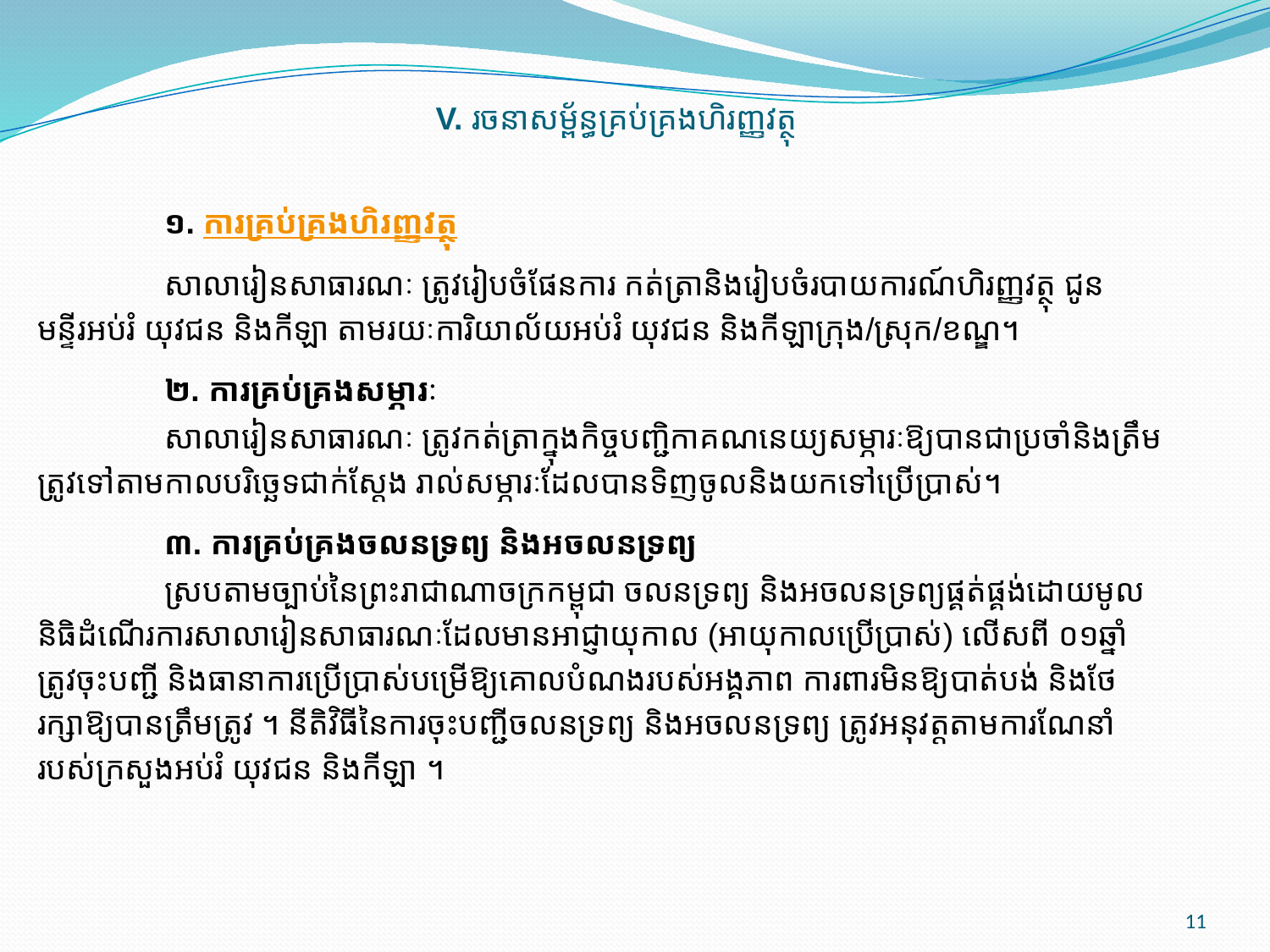

# V. រចនាសម្ព័ន្ធគ្រប់គ្រងហិរញ្ញវត្ថុ
	១. ការគ្រប់គ្រងហិរញ្ញវត្ថុ

	សាលារៀនសាធារណៈ ត្រូវរៀបចំផែនការ កត់ត្រានិងរៀបចំរបាយការណ៍ហិរញ្ញវត្ថុ ជូន
មន្ទីរអប់រំ យុវជន និងកីឡា តាមរយៈការិយាល័យអប់រំ យុវជន និងកីឡាក្រុង/ស្រុក/ខណ្ឌ។
	២. ការគ្រប់គ្រងសម្ភារៈ
	សាលារៀនសាធារណៈ ត្រូវកត់ត្រាក្នុងកិច្ចបញ្ជិកាគណនេយ្យសម្ភារៈឱ្យបានជាប្រចាំនិងត្រឹម
ត្រូវទៅតាមកាលបរិច្ឆេទជាក់ស្តែង រាល់សម្ភារៈដែលបានទិញចូលនិងយកទៅប្រើប្រាស់។
	៣. ការគ្រប់គ្រងចលនទ្រព្យ និងអចលនទ្រព្យ
	ស្របតាមច្បាប់នៃព្រះរាជាណាចក្រកម្ពុជា ចលនទ្រព្យ និងអចលនទ្រព្យផ្គត់​ផ្គង់ដោយមូល
និធិដំណើរការសាលារៀនសាធារណៈដែលមានអាជ្ញាយុកាល (អាយុកាលប្រើ​ប្រាស់) លើ​សពី ០១ឆ្នាំ
ត្រូវចុះបញ្ជី ​និងធានា​ការប្រើ​ប្រាស់បម្រើឱ្យគោលបំណងរបស់​អង្គភាព ការពារ​មិនឱ្យបាត់បង់ និងថែ
រក្សាឱ្យបានត្រឹមត្រូវ ។ នីតិវិធីនៃការចុះបញ្ជីចលនទ្រព្យ និង​អចលនទ្រព្យ ត្រូវអនុវត្តតាមការណែនាំ
របស់ក្រសួងអប់រំ យុវជន និងកីឡា ។

11